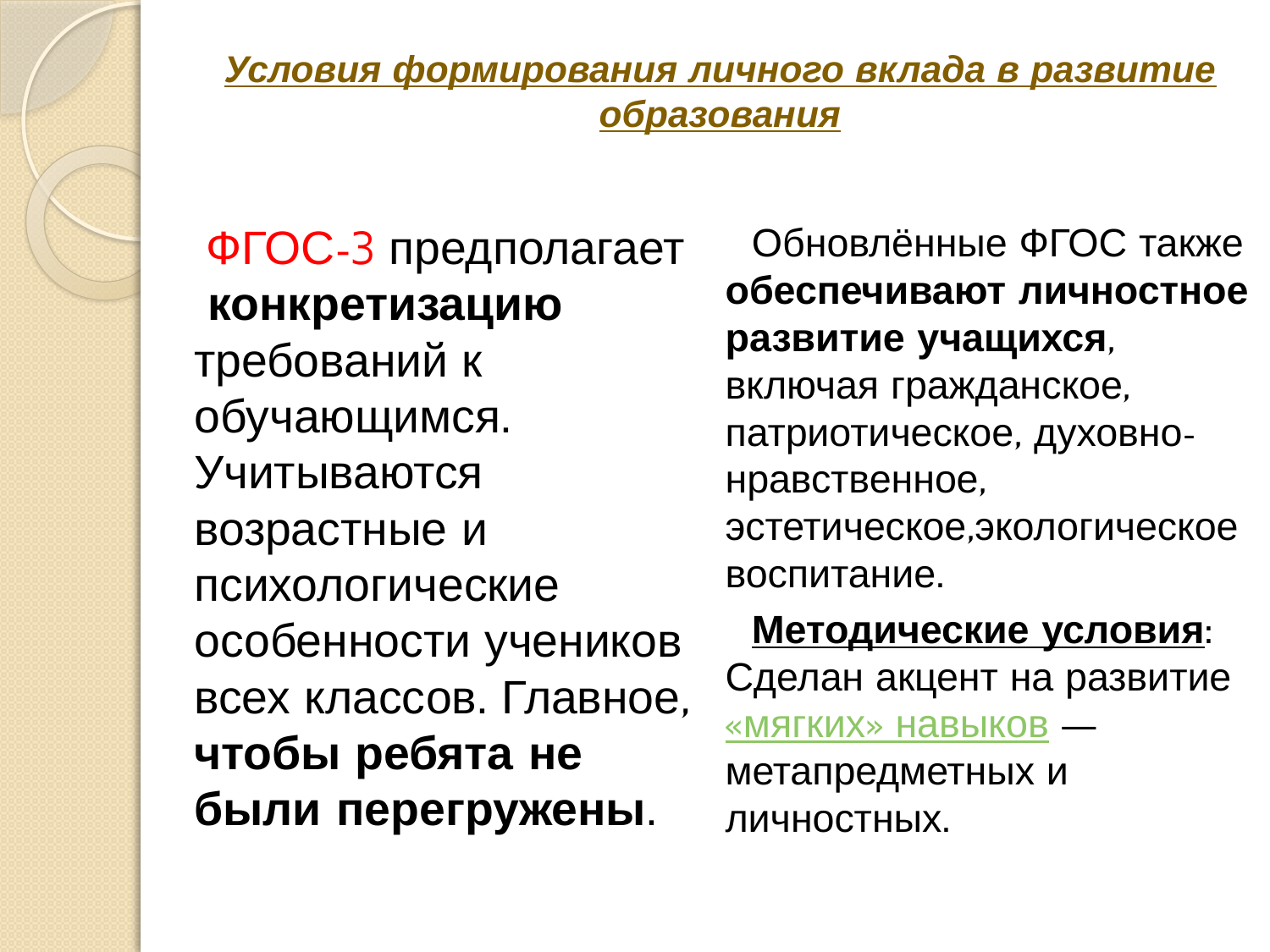

# Условия формирования личного вклада в развитие образования
    ФГОС-3 предполагает  конкретизацию требований к обучающимся. Учитываются возрастные и психологические особенности учеников всех классов. Главное, чтобы ребята не были перегружены.
     Обновлённые ФГОС также обеспечивают личностное развитие учащихся, включая гражданское, патриотическое, духовно-нравственное, эстетическое,экологическое воспитание.
     Методические условия: Сделан акцент на развитие «мягких» навыков — метапредметных и личностных.